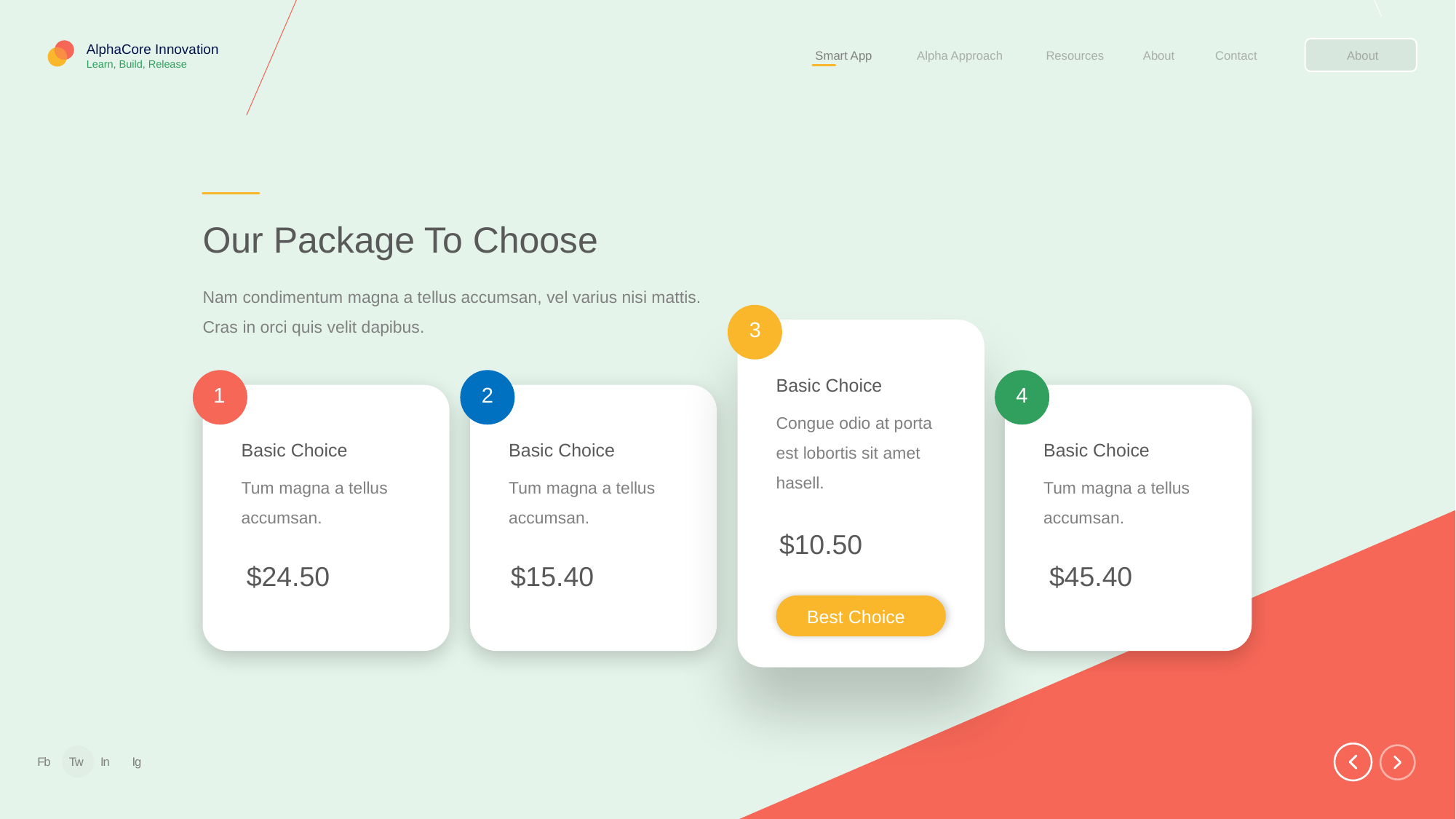

AlphaCore Innovation

Smart App
Alpha Approach
Resources
About
Contact
About
Learn, Build, Release
Our Package To Choose
Nam condimentum magna a tellus accumsan, vel varius nisi mattis. Cras in orci quis velit dapibus.

3

Basic Choice

1
2
4
Congue odio at porta est lobortis sit amet hasell.
Basic Choice
Basic Choice
Basic Choice
Tum magna a tellus accumsan.
Tum magna a tellus accumsan.
Tum magna a tellus accumsan.
$10.50
$24.50
$15.40
$45.40

Best Choice

Fb
Tw
In
Ig